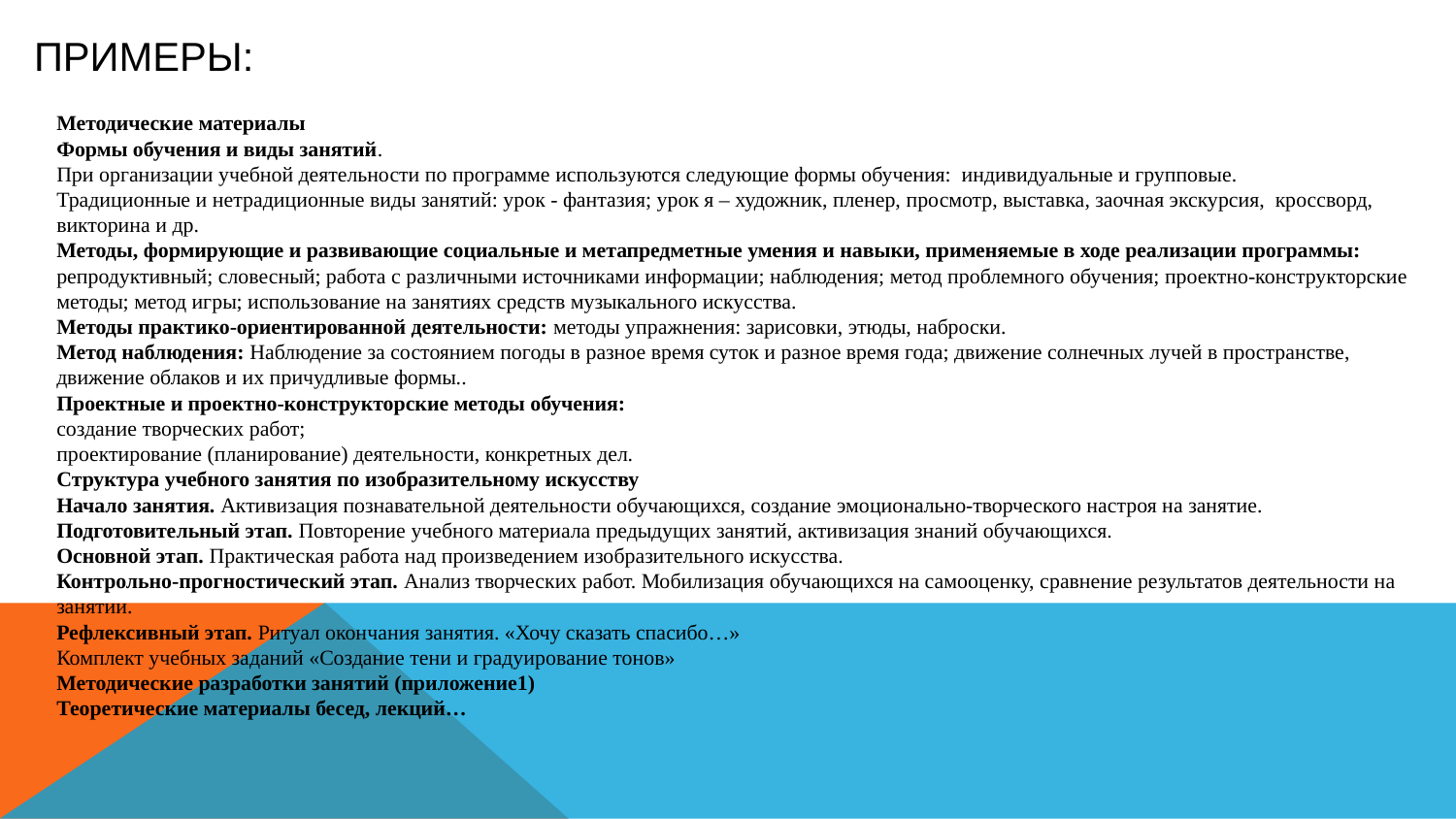

ПРИМЕРЫ:
Методические материалы
Формы обучения и виды занятий.
При организации учебной деятельности по программе используются следующие формы обучения:  индивидуальные и групповые.
Традиционные и нетрадиционные виды занятий: урок - фантазия; урок я – художник, пленер, просмотр, выставка, заочная экскурсия,  кроссворд, викторина и др.
Методы, формирующие и развивающие социальные и метапредметные умения и навыки, применяемые в ходе реализации программы: репродуктивный; словесный; работа с различными источниками информации; наблюдения; метод проблемного обучения; проектно-конструкторские методы; метод игры; использование на занятиях средств музыкального искусства.
Методы практико-ориентированной деятельности: методы упражнения: зарисовки, этюды, наброски.
Метод наблюдения: Наблюдение за состоянием погоды в разное время суток и разное время года; движение солнечных лучей в пространстве, движение облаков и их причудливые формы..
Проектные и проектно-конструкторские методы обучения:
создание творческих работ;
проектирование (планирование) деятельности, конкретных дел.
Структура учебного занятия по изобразительному искусству
Начало занятия. Активизация познавательной деятельности обучающихся, создание эмоционально-творческого настроя на занятие.
Подготовительный этап. Повторение учебного материала предыдущих занятий, активизация знаний обучающихся.
Основной этап. Практическая работа над произведением изобразительного искусства.
Контрольно-прогностический этап. Анализ творческих работ. Мобилизация обучающихся на самооценку, сравнение результатов деятельности на занятии.
Рефлексивный этап. Ритуал окончания занятия. «Хочу сказать спасибо…»
Комплект учебных заданий «Создание тени и градуирование тонов»
Методические разработки занятий (приложение1)
Теоретические материалы бесед, лекций…